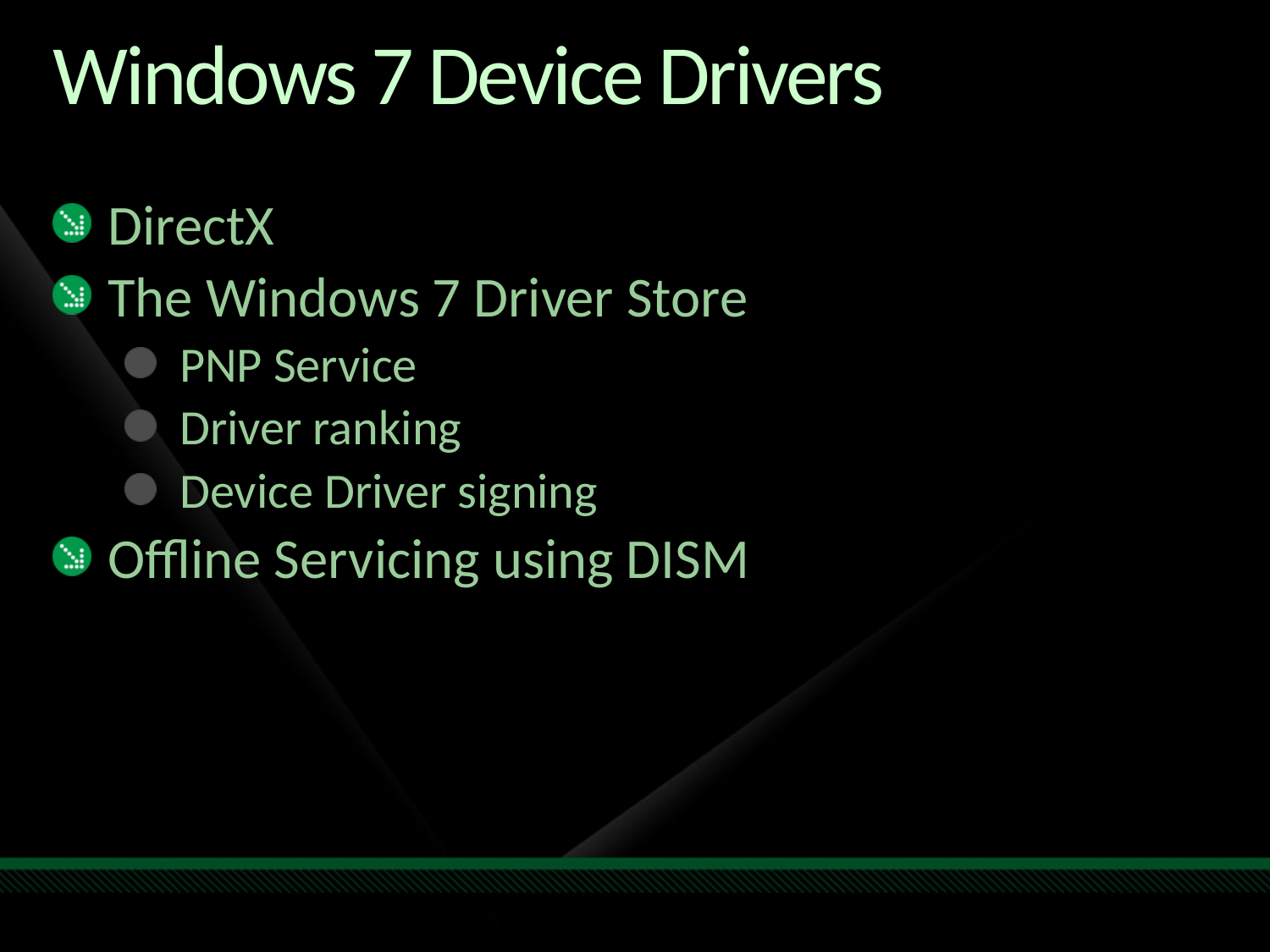

# Windows 7 Device Drivers
DirectX
The Windows 7 Driver Store
PNP Service
Driver ranking
Device Driver signing
Offline Servicing using DISM